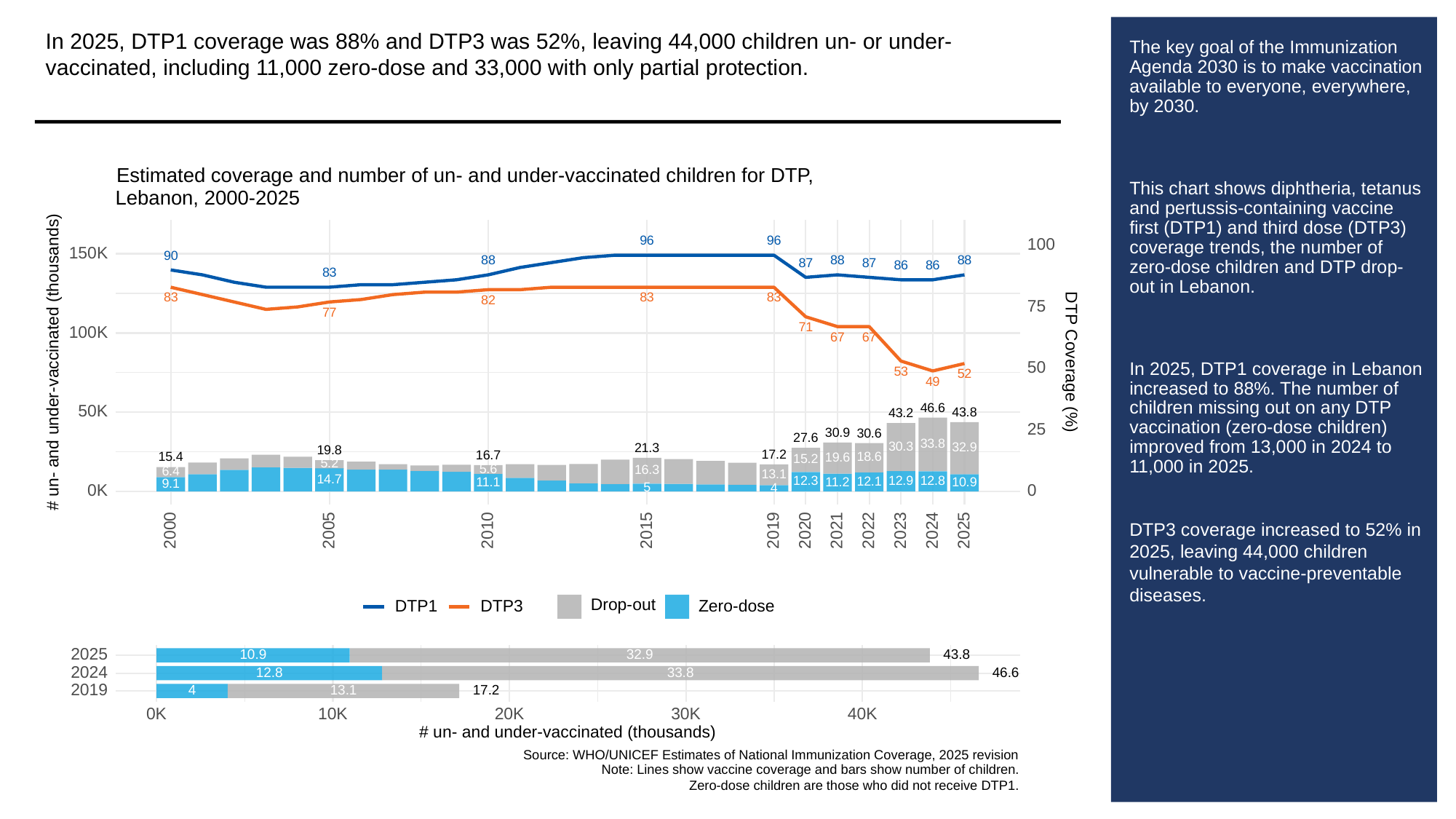

In 2025, DTP1 coverage was 88% and DTP3 was 52%, leaving 44,000 children un- or under-vaccinated, including 11,000 zero-dose and 33,000 with only partial protection.
# The key goal of the Immunization Agenda 2030 is to make vaccination available to everyone, everywhere, by 2030.

This chart shows diphtheria, tetanus and pertussis-containing vaccine first (DTP1) and third dose (DTP3) coverage trends, the number of zero-dose children and DTP drop-out in Lebanon.

In 2025, DTP1 coverage in Lebanon increased to 88%. The number of children missing out on any DTP vaccination (zero-dose children) improved from 13,000 in 2024 to 11,000 in 2025.

DTP3 coverage increased to 52% in 2025, leaving 44,000 children vulnerable to vaccine-preventable diseases.

Estimated coverage and number of un- and under-vaccinated children for DTP,
Lebanon, 2000-2025

96
96
100
150K
90

88
88
88
87
87
86
86
83

83
83
83
82
75
77
71
100K
67
67

# un- and under-vaccinated (thousands)
DTP Coverage (%)
50
53
52

49
46.6
50K
43.8
43.2

25
30.9
30.6
27.6
33.8
30.3

32.9
21.3
19.8

17.2
16.7

18.6
15.4
19.6

15.2

5.2

5.6

16.3

6.4

13.1

14.7
12.9
12.8
12.3

12.1

11.2
10.9
11.1
9.1

5

4

0K
0

2023
2000
2005
2010
2015
2019
2020
2021
2022
2024
2025

Drop-out
DTP3
Zero-dose
DTP1

2025
32.9
43.8
10.9

2024
33.8
12.8
46.6

2019
13.1
17.2
4

30K
0K
10K
20K
40K
# un- and under-vaccinated (thousands)
Source: WHO/UNICEF Estimates of National Immunization Coverage, 2025 revision
Note: Lines show vaccine coverage and bars show number of children.
Zero-dose children are those who did not receive DTP1.